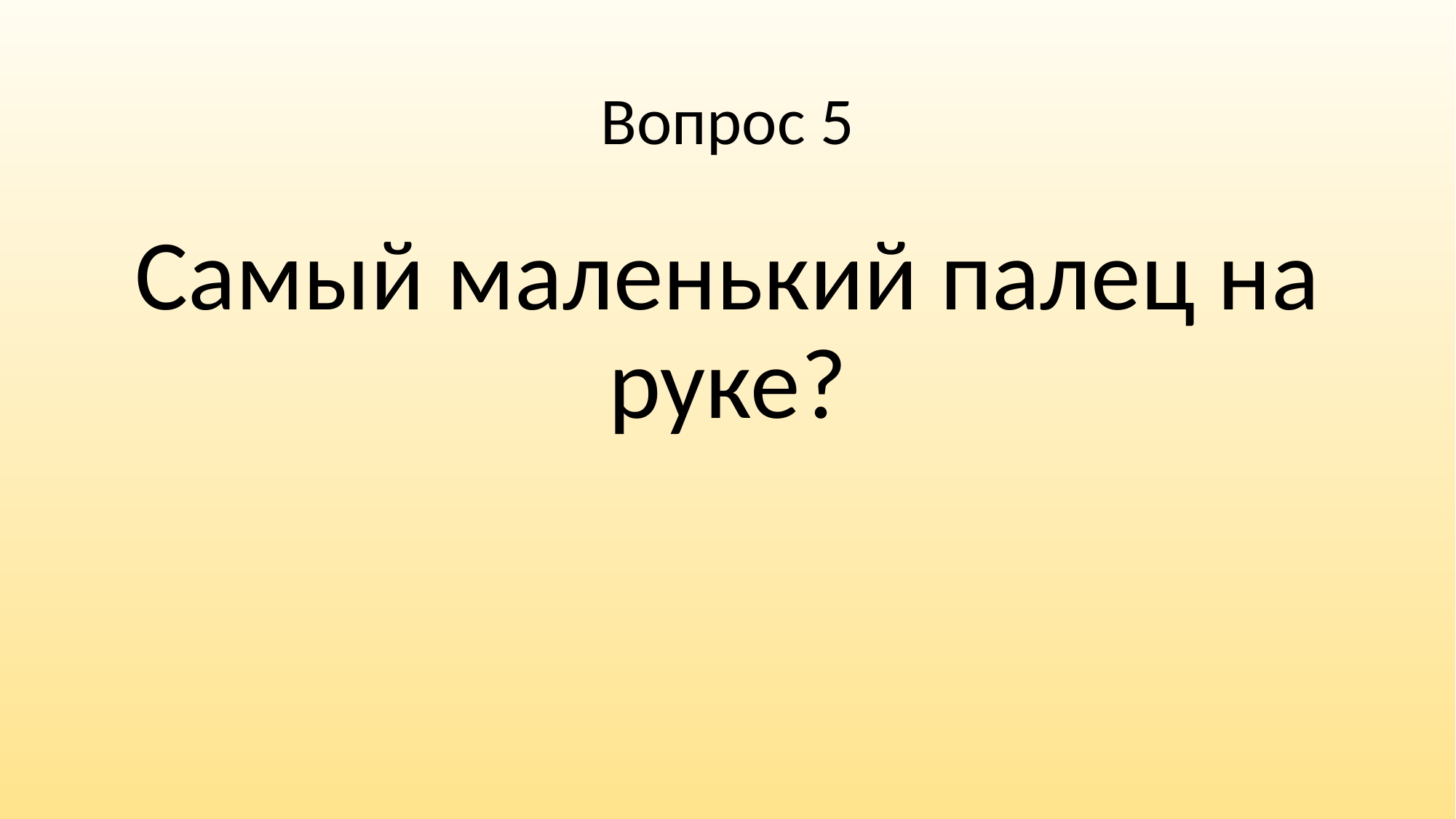

# Вопрос 5
Самый маленький палец на руке?